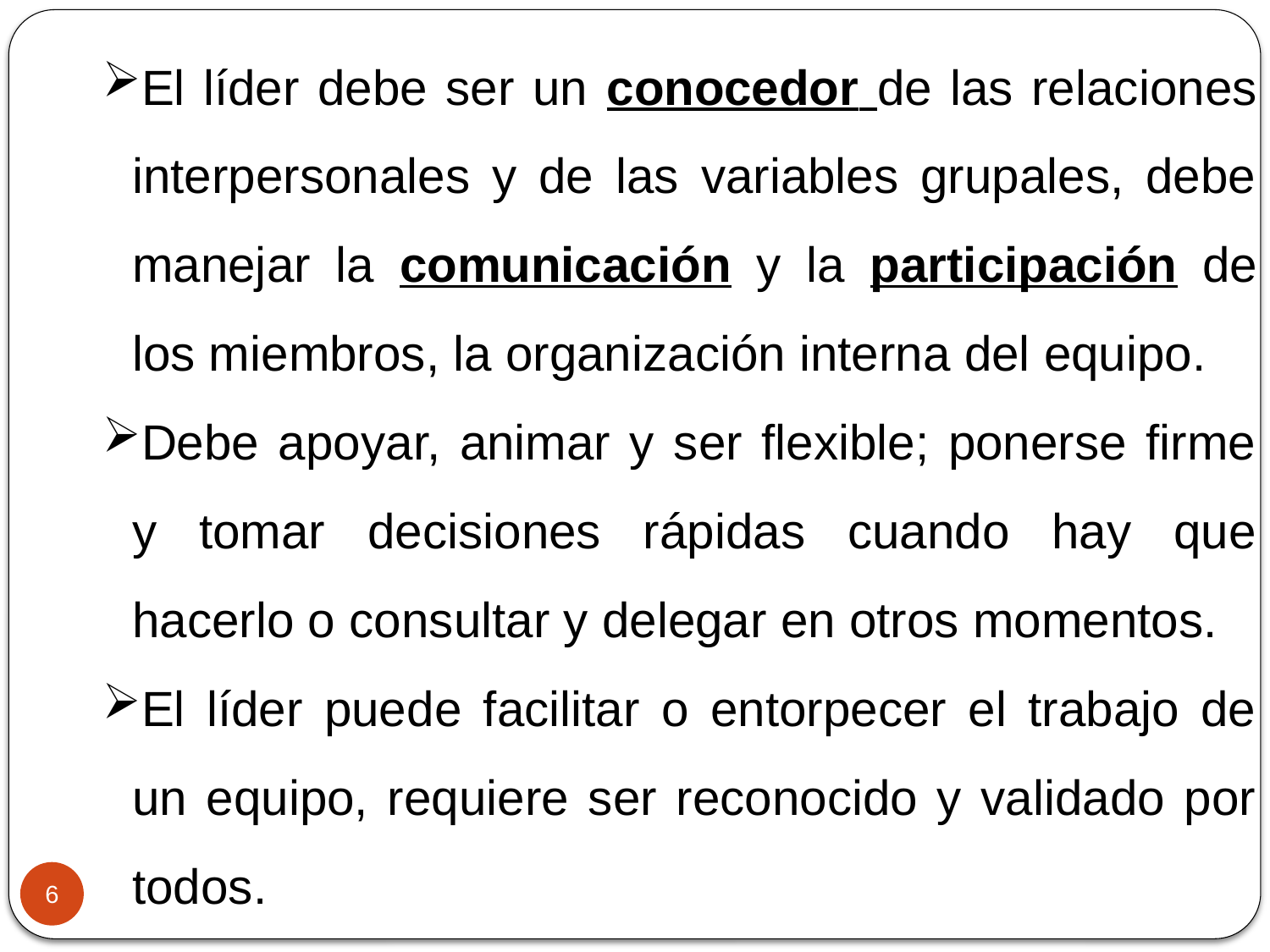

El líder debe ser un conocedor de las relaciones interpersonales y de las variables grupales, debe manejar la comunicación y la participación de los miembros, la organización interna del equipo.
Debe apoyar, animar y ser flexible; ponerse firme y tomar decisiones rápidas cuando hay que hacerlo o consultar y delegar en otros momentos.
El líder puede facilitar o entorpecer el trabajo de un equipo, requiere ser reconocido y validado por todos.
6